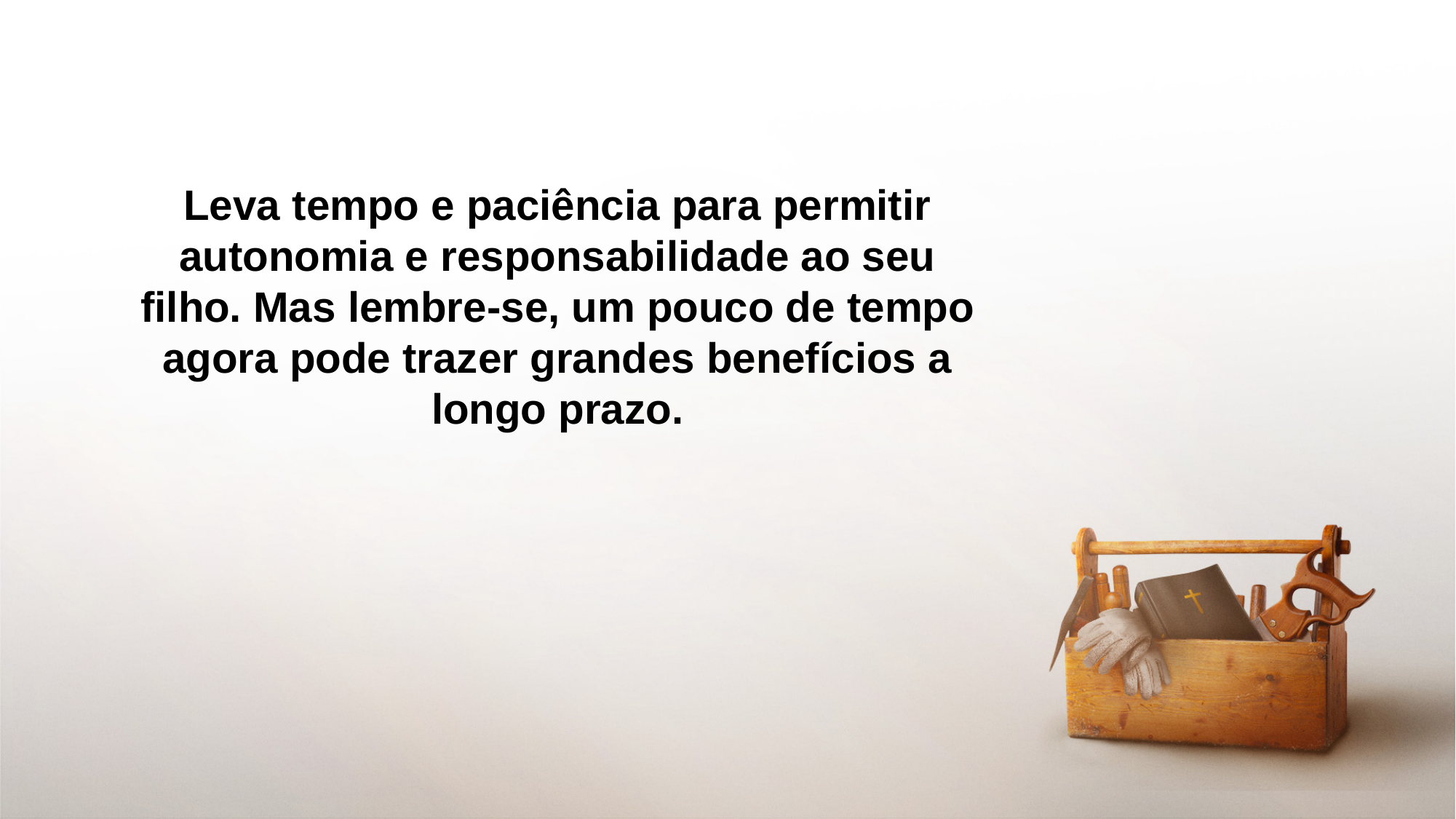

Leva tempo e paciência para permitir autonomia e responsabilidade ao seu filho. Mas lembre-se, um pouco de tempo agora pode trazer grandes benefícios a longo prazo.